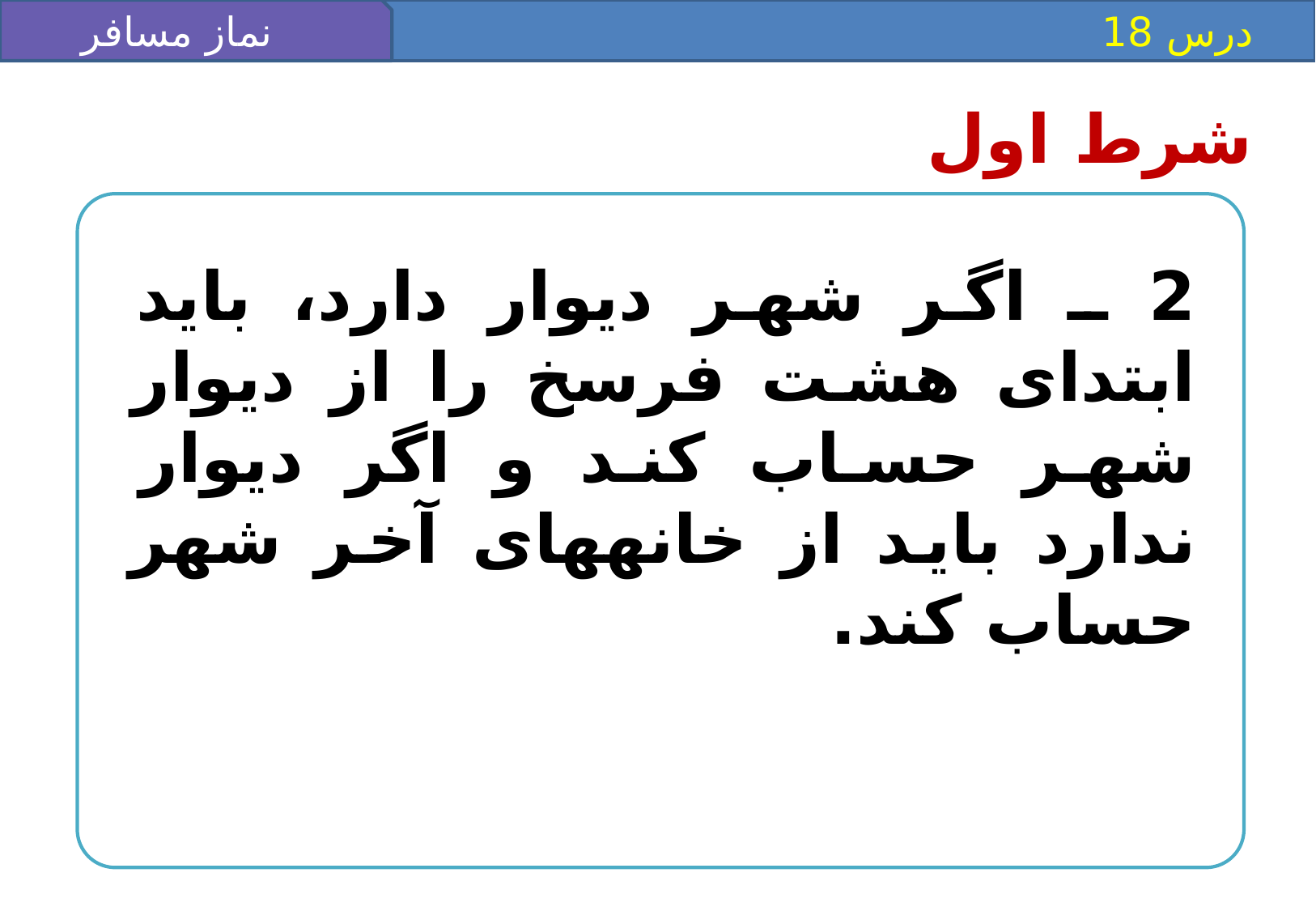

نماز مسافر (1)
 درس 18
شرط اول

2 ـ اگر شهر ديوار دارد، بايد ابتداى هشت فرسخ را از ديوار شهر حساب كند و اگر ديوار ندارد بايد از خانه‏هاى آخر شهر حساب كند.